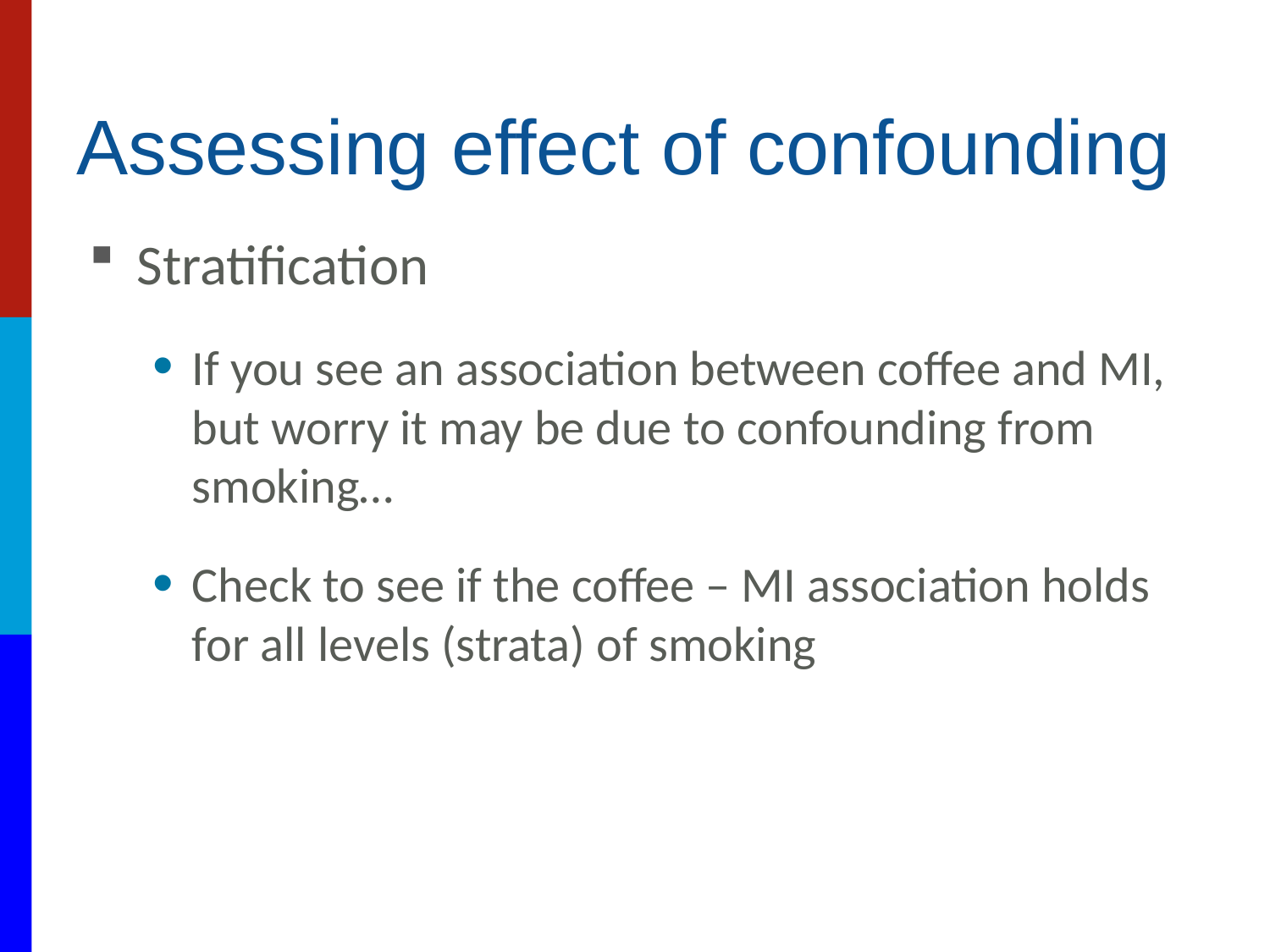

# Assessing effect of confounding
Stratification

If you see an association between coffee and MI, but worry it may be due to confounding from smoking…

Check to see if the coffee – MI association holds for all levels (strata) of smoking